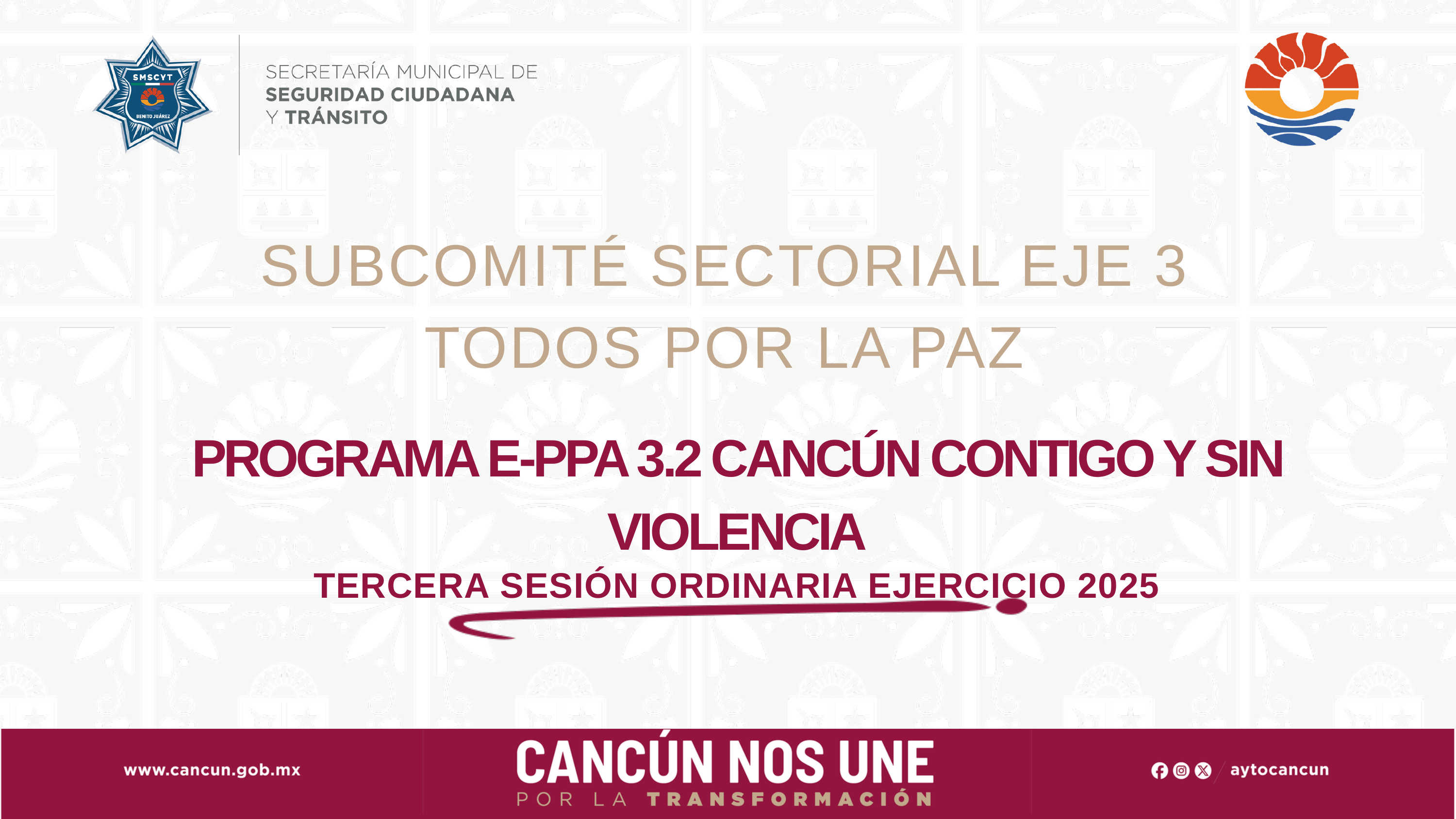

SUBCOMITÉ SECTORIAL EJE 3
TODOS POR LA PAZ
PROGRAMA E-PPA 3.2 CANCÚN CONTIGO Y SIN VIOLENCIA
TERCERA SESIÓN ORDINARIA EJERCICIO 2025